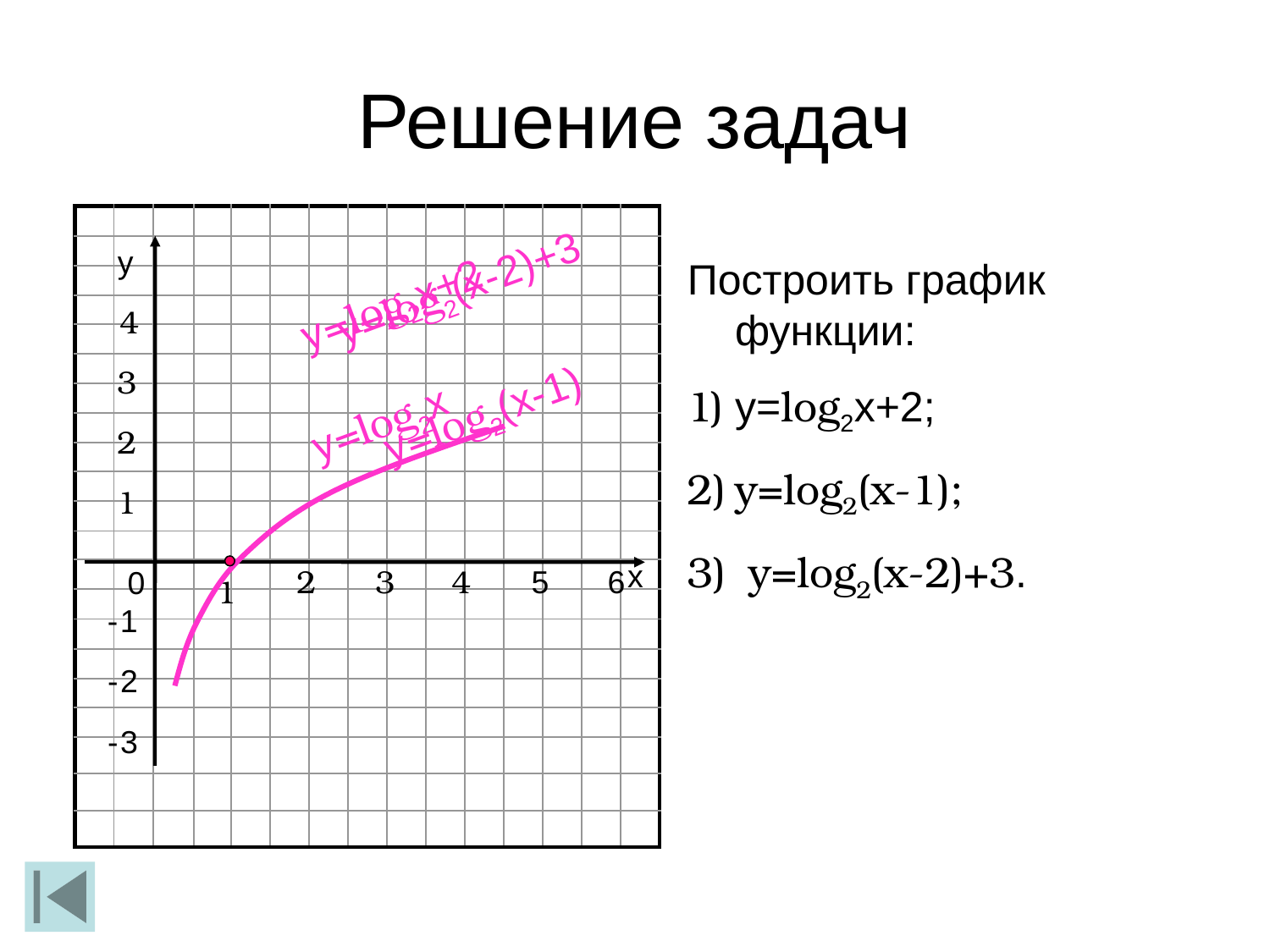

# Решение задач
|  |  |  |  |  |  |  |  |  |  |  |  |  |  |  |
| --- | --- | --- | --- | --- | --- | --- | --- | --- | --- | --- | --- | --- | --- | --- |
|  |  |  |  |  |  |  |  |  |  |  |  |  |  |  |
|  |  |  |  |  |  |  |  |  |  |  |  |  |  |  |
|  |  |  |  |  |  |  |  |  |  |  |  |  |  |  |
|  |  |  |  |  |  |  |  |  |  |  |  |  |  |  |
|  |  |  |  |  |  |  |  |  |  |  |  |  |  |  |
|  |  |  |  |  |  |  |  |  |  |  |  |  |  |  |
|  |  |  |  |  |  |  |  |  |  |  |  |  |  |  |
|  |  |  |  |  |  |  |  |  |  |  |  |  |  |  |
|  |  |  |  |  |  |  |  |  |  |  |  |  |  |  |
|  |  |  |  |  |  |  |  |  |  |  |  |  |  |  |
|  |  |  |  |  |  |  |  |  |  |  |  |  |  |  |
|  |  |  |  |  |  |  |  |  |  |  |  |  |  |  |
|  |  |  |  |  |  |  |  |  |  |  |  |  |  |  |
|  |  |  |  |  |  |  |  |  |  |  |  |  |  |  |
|  |  |  |  |  |  |  |  |  |  |  |  |  |  |  |
|  |  |  |  |  |  |  |  |  |  |  |  |  |  |  |
|  |  |  |  |  |  |  |  |  |  |  |  |  |  |  |
|  |  |  |  |  |  |  |  |  |  |  |  |  |  |  |
|  |  |  |  |  |  |  |  |  |  |  |  |  |  |  |
|  |  |  |  |  |  |  |  |  |  |  |  |  |  |  |
у

Построить график функции:
у=log2х+2;
y=log2(x-1);
 y=log2(x-2)+3.
y=log2(х-2)+3
y=log2х+2
4
3
y=log2(х-1)
y=log2х
2

1
х
2
3
4

5
6
0

1

-1
-2
-3